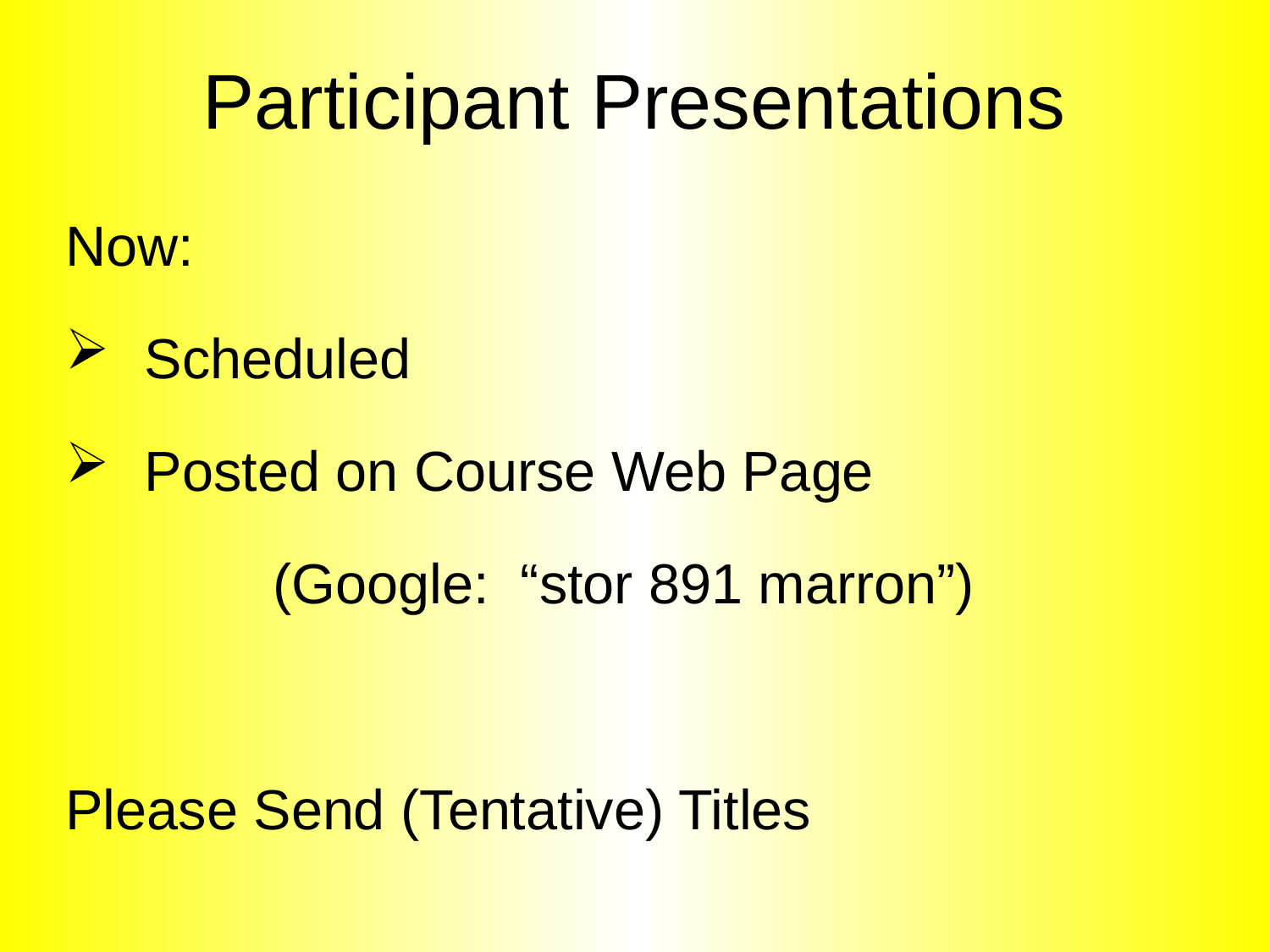

# Participant Presentations
Now:
  Scheduled
  Posted on Course Web Page
(Google:  “stor 891 marron”)

Please Send (Tentative) Titles